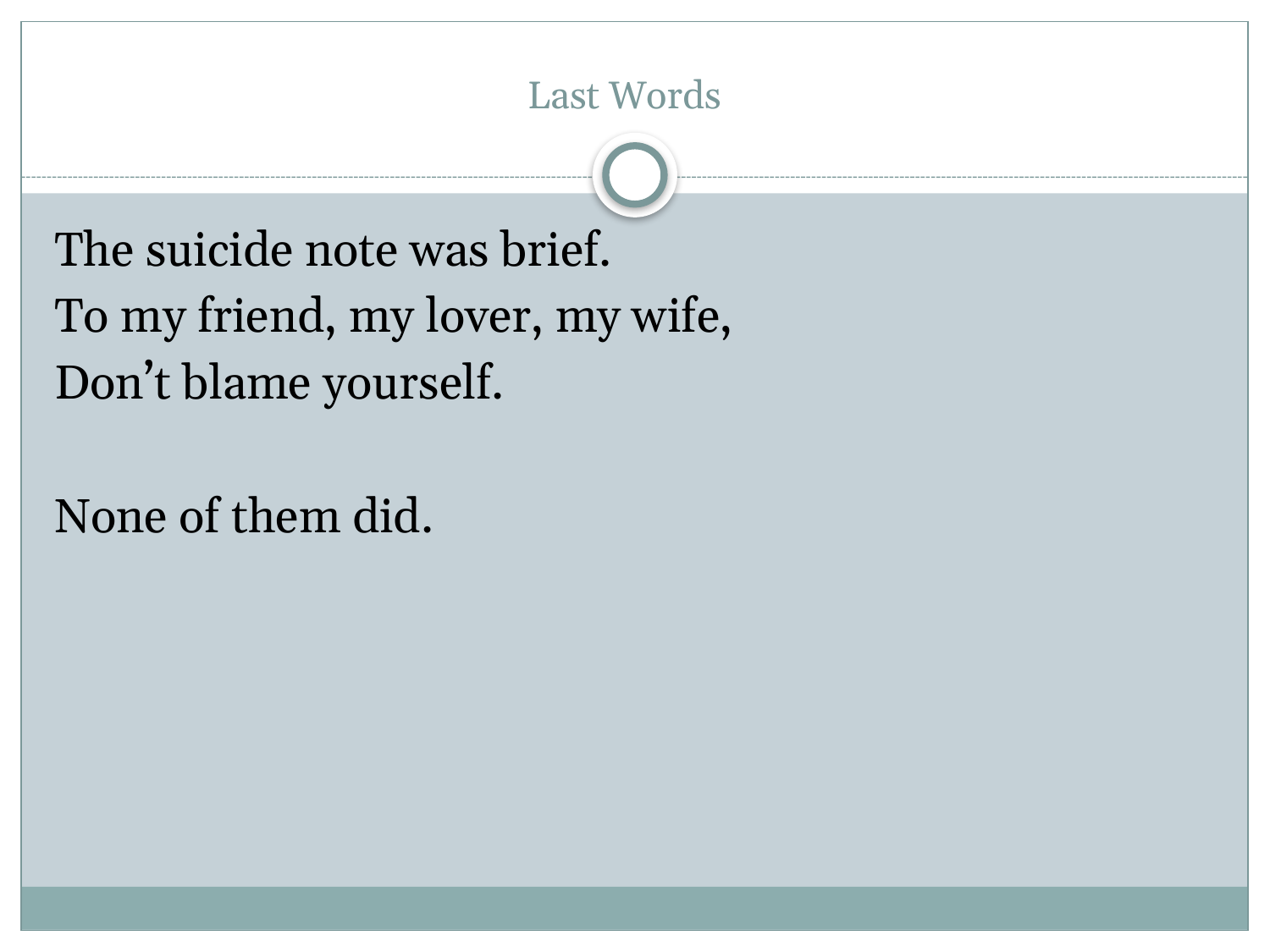

# Last Words
The suicide note was brief.
To my friend, my lover, my wife,
Don’t blame yourself.

None of them did.